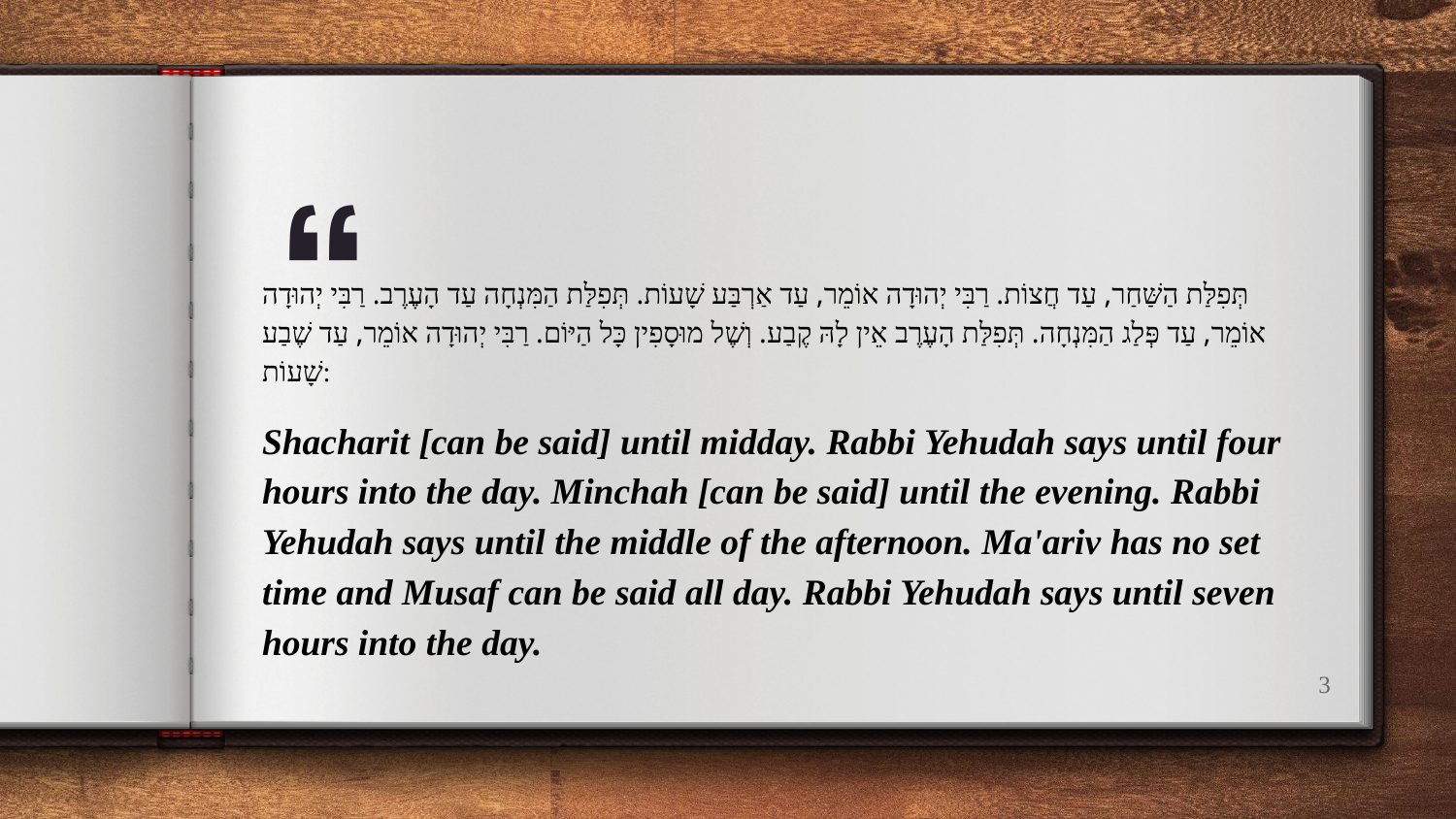

תְּפִלַּת הַשַּׁחַר, עַד חֲצוֹת. רַבִּי יְהוּדָה אוֹמֵר, עַד אַרְבַּע שָׁעוֹת. תְּפִלַּת הַמִּנְחָה עַד הָעֶרֶב. רַבִּי יְהוּדָה אוֹמֵר, עַד פְּלַג הַמִּנְחָה. תְּפִלַּת הָעֶרֶב אֵין לָהּ קֶבַע. וְשֶׁל מוּסָפִין כָּל הַיּוֹם. רַבִּי יְהוּדָה אוֹמֵר, עַד שֶׁבַע שָׁעוֹת:
Shacharit [can be said] until midday. Rabbi Yehudah says until four hours into the day. Minchah [can be said] until the evening. Rabbi Yehudah says until the middle of the afternoon. Ma'ariv has no set time and Musaf can be said all day. Rabbi Yehudah says until seven hours into the day.

3